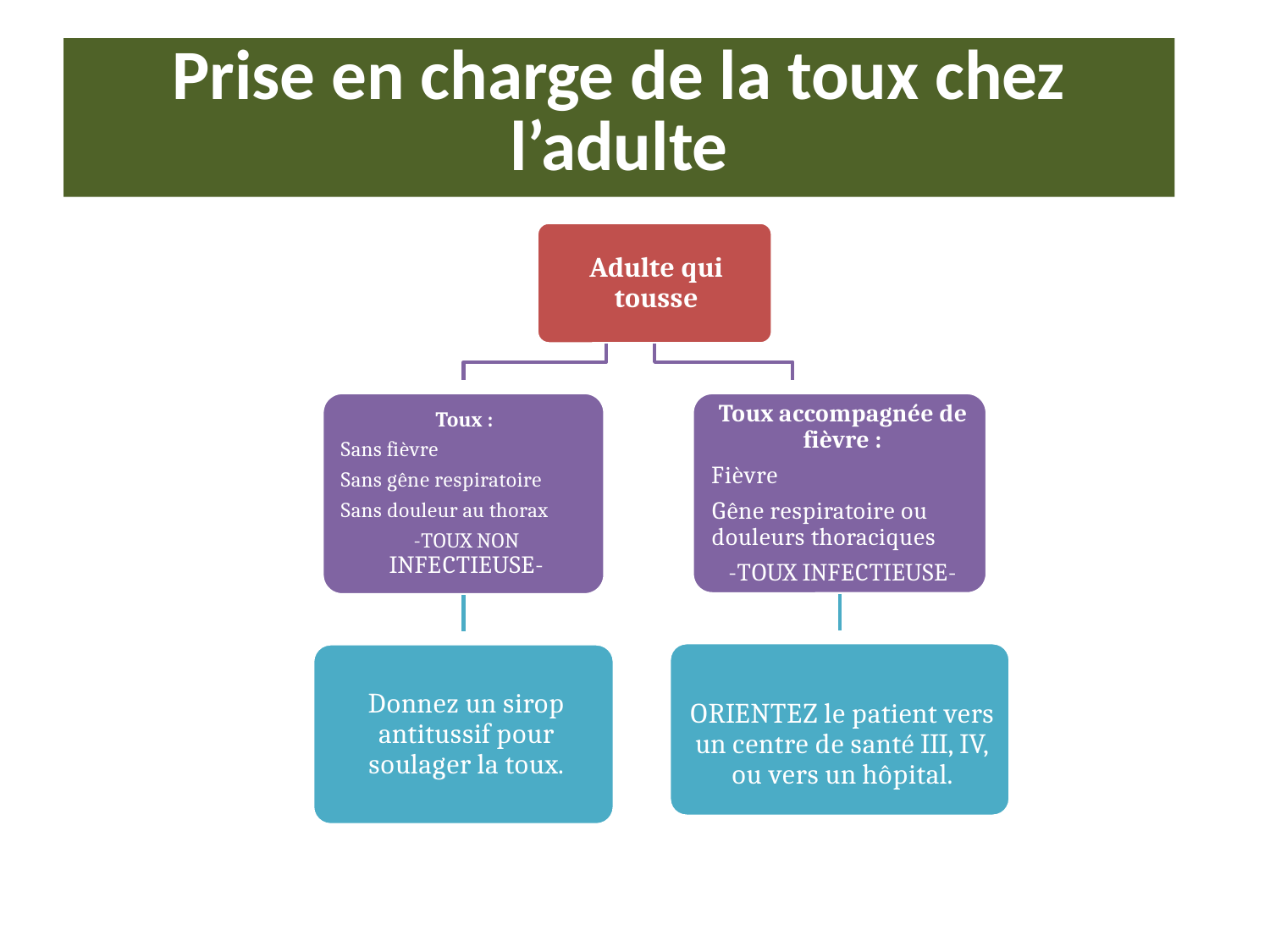

# Prise en charge de la toux chez l’adulte
Adulte qui tousse
Toux :
Sans fièvre
Sans gêne respiratoire
Sans douleur au thorax
-TOUX NON INFECTIEUSE-
Donnez un sirop antitussif pour soulager la toux.
Toux accompagnée de fièvre :
Fièvre
Gêne respiratoire ou douleurs thoraciques
-TOUX INFECTIEUSE-

ORIENTEZ le patient vers un centre de santé III, IV, ou vers un hôpital.